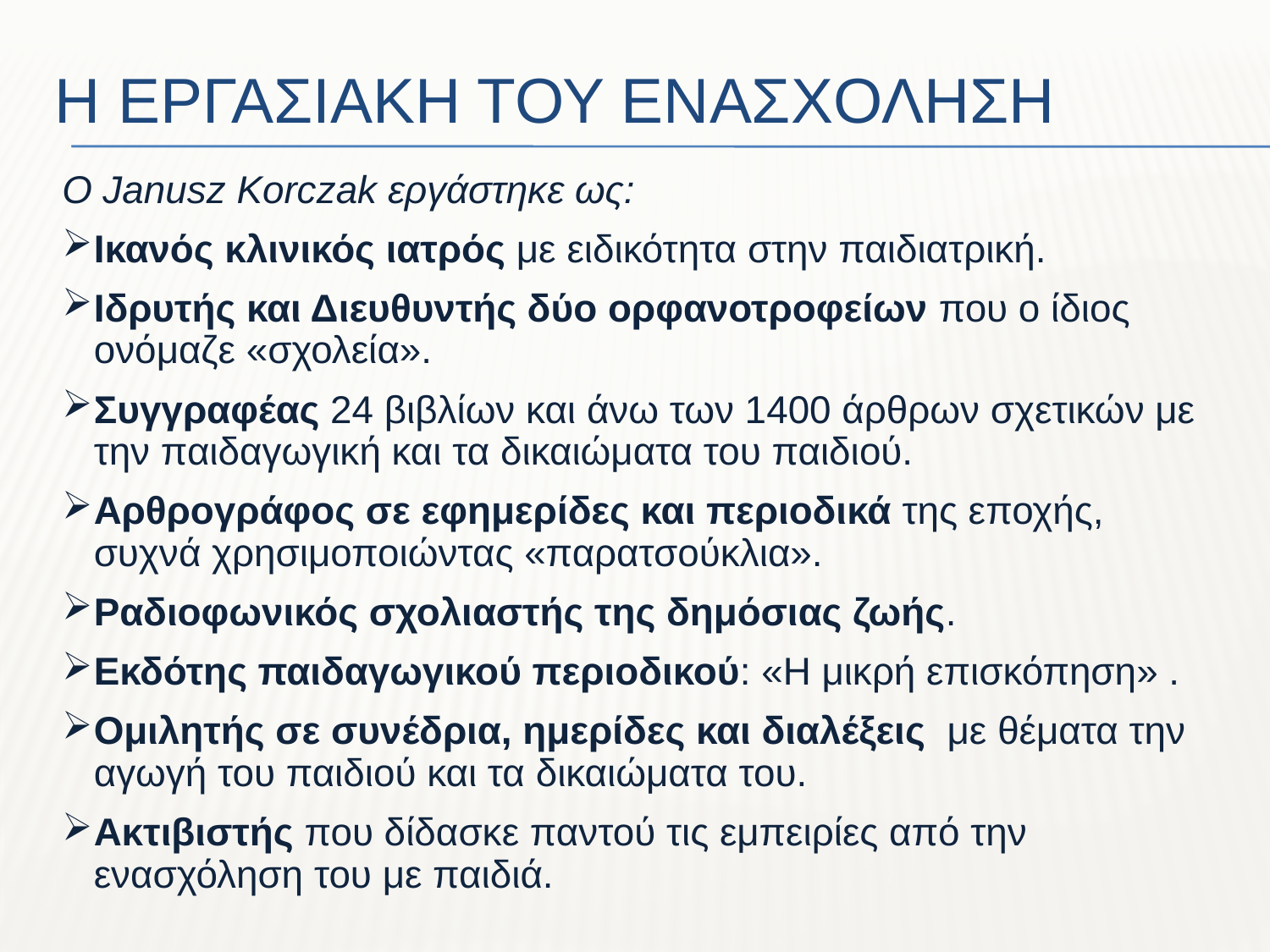

# Η εργασιακη του ενασχοληση
Ο Janusz Korczak εργάστηκε ως:
Ικανός κλινικός ιατρός με ειδικότητα στην παιδιατρική.
Ιδρυτής και Διευθυντής δύο ορφανοτροφείων που ο ίδιος ονόμαζε «σχολεία».
Συγγραφέας 24 βιβλίων και άνω των 1400 άρθρων σχετικών με την παιδαγωγική και τα δικαιώματα του παιδιού.
Αρθρογράφος σε εφημερίδες και περιοδικά της εποχής, συχνά χρησιμοποιώντας «παρατσούκλια».
Ραδιοφωνικός σχολιαστής της δημόσιας ζωής.
Εκδότης παιδαγωγικού περιοδικού: «Η μικρή επισκόπηση» .
Ομιλητής σε συνέδρια, ημερίδες και διαλέξεις  με θέματα την αγωγή του παιδιού και τα δικαιώματα του.
Ακτιβιστής που δίδασκε παντού τις εμπειρίες από την ενασχόληση του με παιδιά.